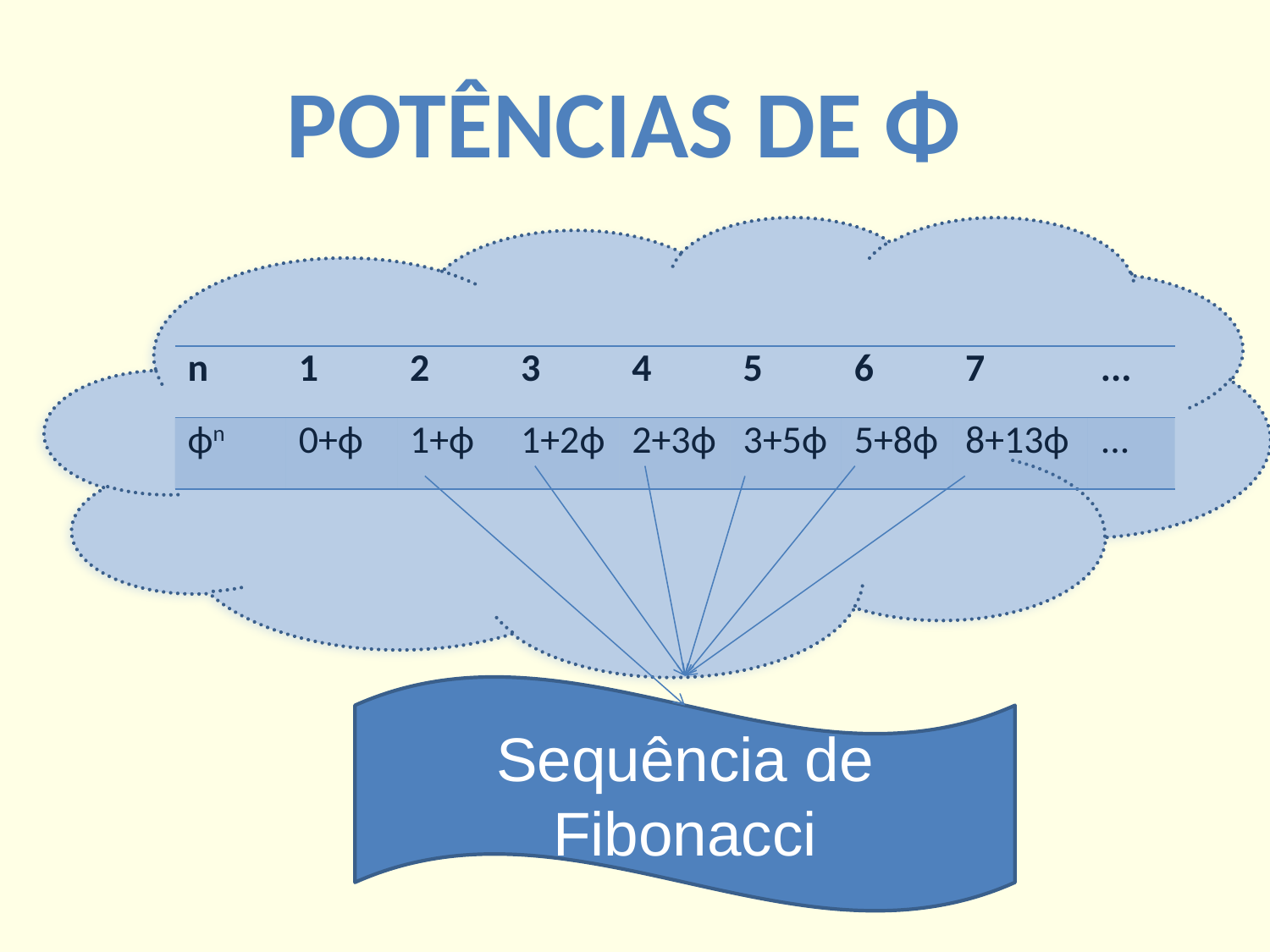

Potências de ϕ

	Desenvolva algumas potências de ϕ. Você percebe alguma regularidade?

| n | 1 | 2 | 3 | 4 | 5 | 6 | 7 | ... |
| --- | --- | --- | --- | --- | --- | --- | --- | --- |
| ϕn | 0+ϕ | 1+ϕ | 1+2ϕ | 2+3ϕ | 3+5ϕ | 5+8ϕ | 8+13ϕ | ... |
Sequência de Fibonacci